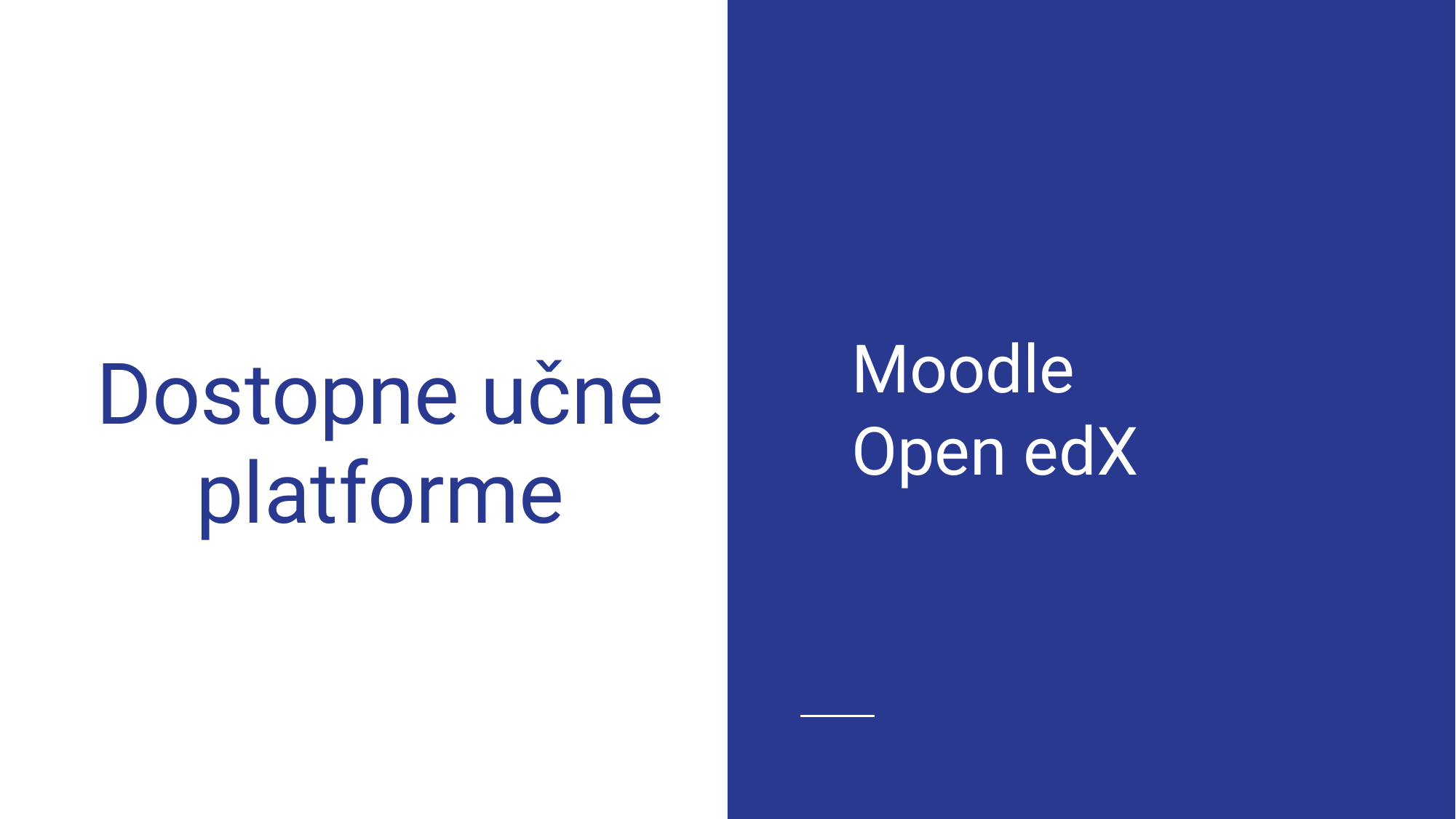

Moodle
Open edX
# Dostopne učne platforme